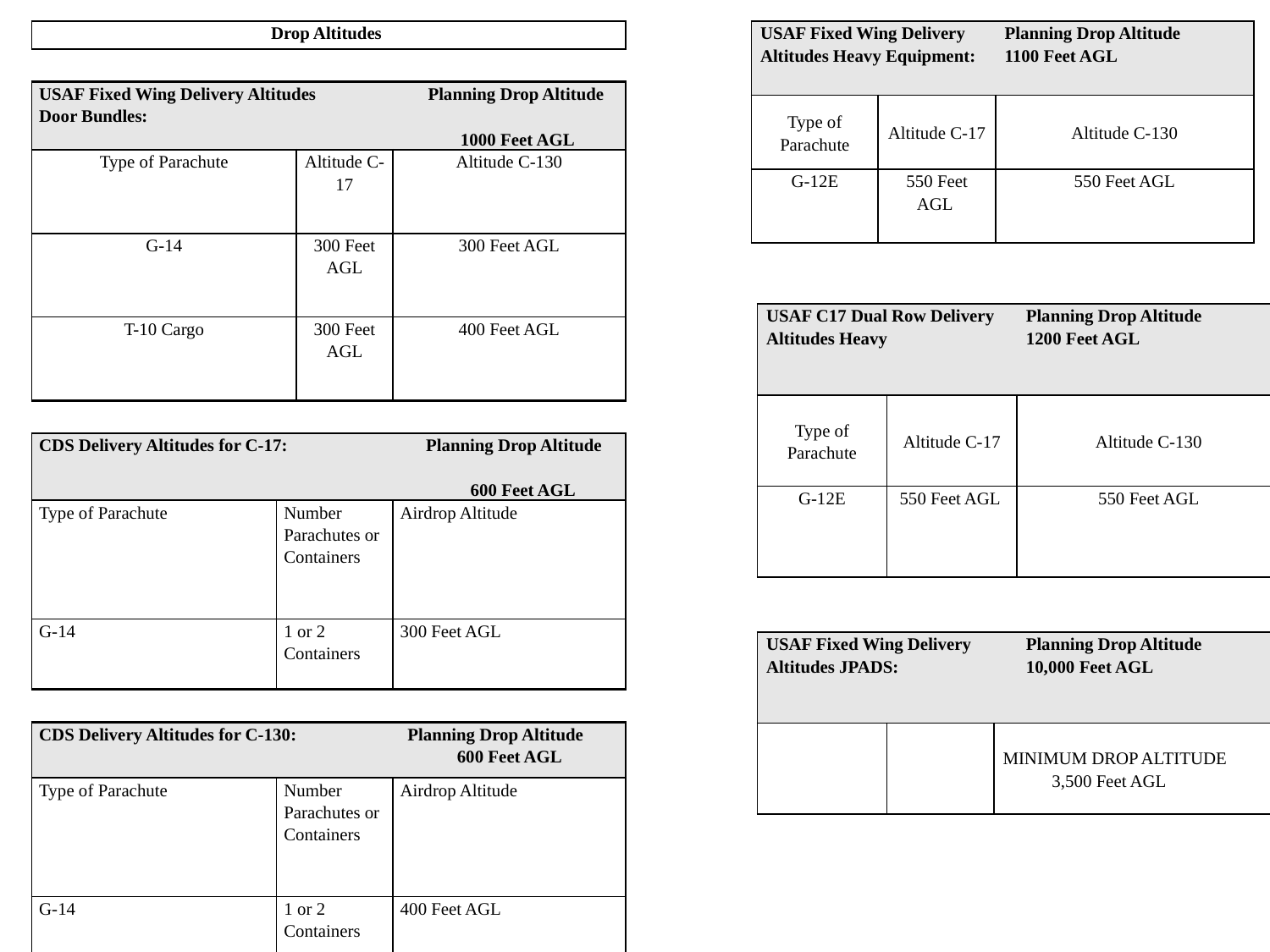

| Drop Altitudes |  |  |  |  |  |
| --- | --- | --- | --- | --- | --- |
|  |  |  |  |  |  |
| USAF Fixed Wing Delivery Altitudes Door Bundles: |  |  |  | Planning Drop Altitude 1000 Feet AGL |  |
| Type of Parachute |  | Altitude C-17 |  |  | Altitude C-130 |
| G-14 |  | 300 Feet AGL |  |  | 300 Feet AGL |
| T-10 Cargo |  | 300 Feet AGL |  |  | 400 Feet AGL |
|  |  |  |  |  |  |
| CDS Delivery Altitudes for C-17: |  |  | Planning Drop Altitude 600 Feet AGL |  |  |
| Type of Parachute | Number Parachutes or Containers |  |  |  | Airdrop Altitude |
| G-14 | 1 or 2 Containers |  |  |  | 300 Feet AGL |
|  |  |  |  |  |  |
| CDS Delivery Altitudes for C-130: Planning Drop Altitude 600 Feet AGL |  |  |  |  |  |
| Type of Parachute | Number Parachutes or Containers |  |  |  | Airdrop Altitude |
| G-14 | 1 or 2 Containers |  |  |  | 400 Feet AGL |
| USAF Fixed Wing Delivery Altitudes Heavy Equipment: |  | Planning Drop Altitude 1100 Feet AGL |
| --- | --- | --- |
| Type of Parachute | Altitude C-17 | Altitude C-130 |
| G-12E | 550 Feet AGL | 550 Feet AGL |
| USAF C17 Dual Row Delivery Altitudes Heavy |  |  | Planning Drop Altitude 1200 Feet AGL |
| --- | --- | --- | --- |
| Type of Parachute | Altitude C-17 |  | Altitude C-130 |
| G-12E | 550 Feet AGL |  | 550 Feet AGL |
|  |  |  |  |
| USAF Fixed Wing Delivery Altitudes JPADS: |  |  | Planning Drop Altitude 10,000 Feet AGL |
|  |  | MINIMUM DROP ALTITUDE 3,500 Feet AGL |  |